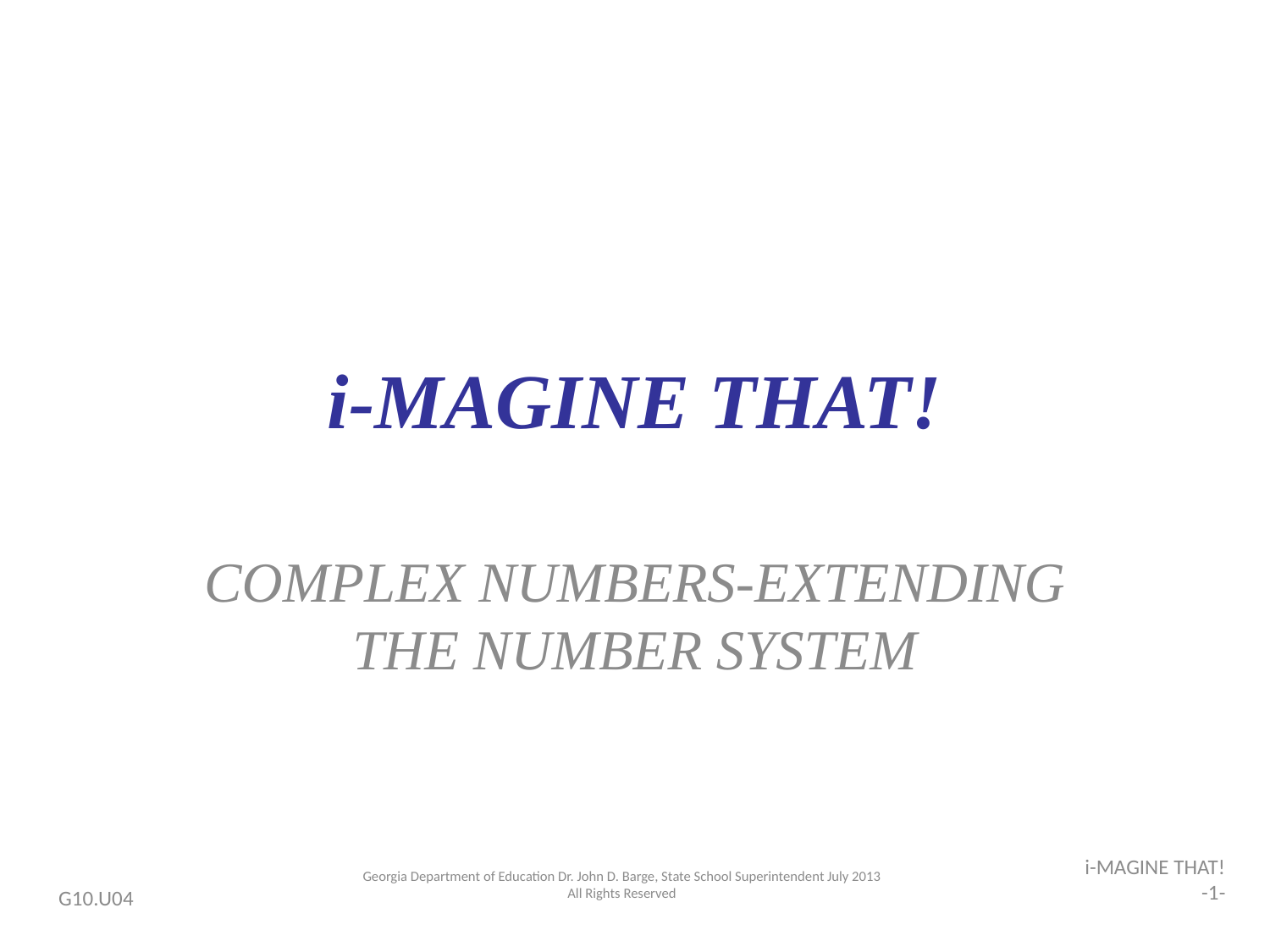

# i-MAGINE THAT!
COMPLEX NUMBERS-EXTENDING THE NUMBER SYSTEM
i-MAGINE THAT!
-1-
Georgia Department of Education Dr. John D. Barge, State School Superintendent July 2013
All Rights Reserved

G10.U04